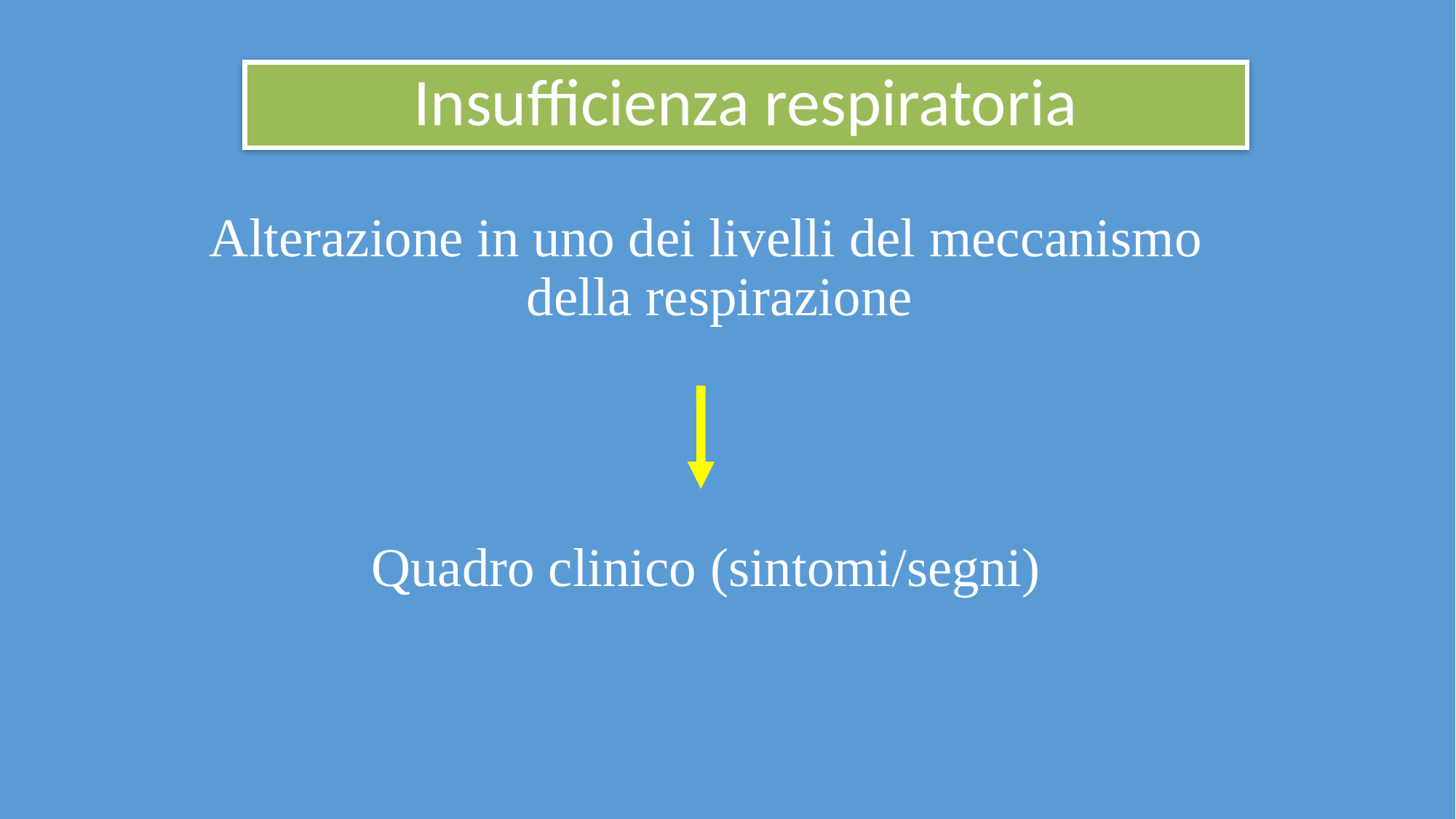

Insufficienza respiratoria
Alterazione in uno dei livelli del meccanismo della respirazione

Quadro clinico (sintomi/segni)